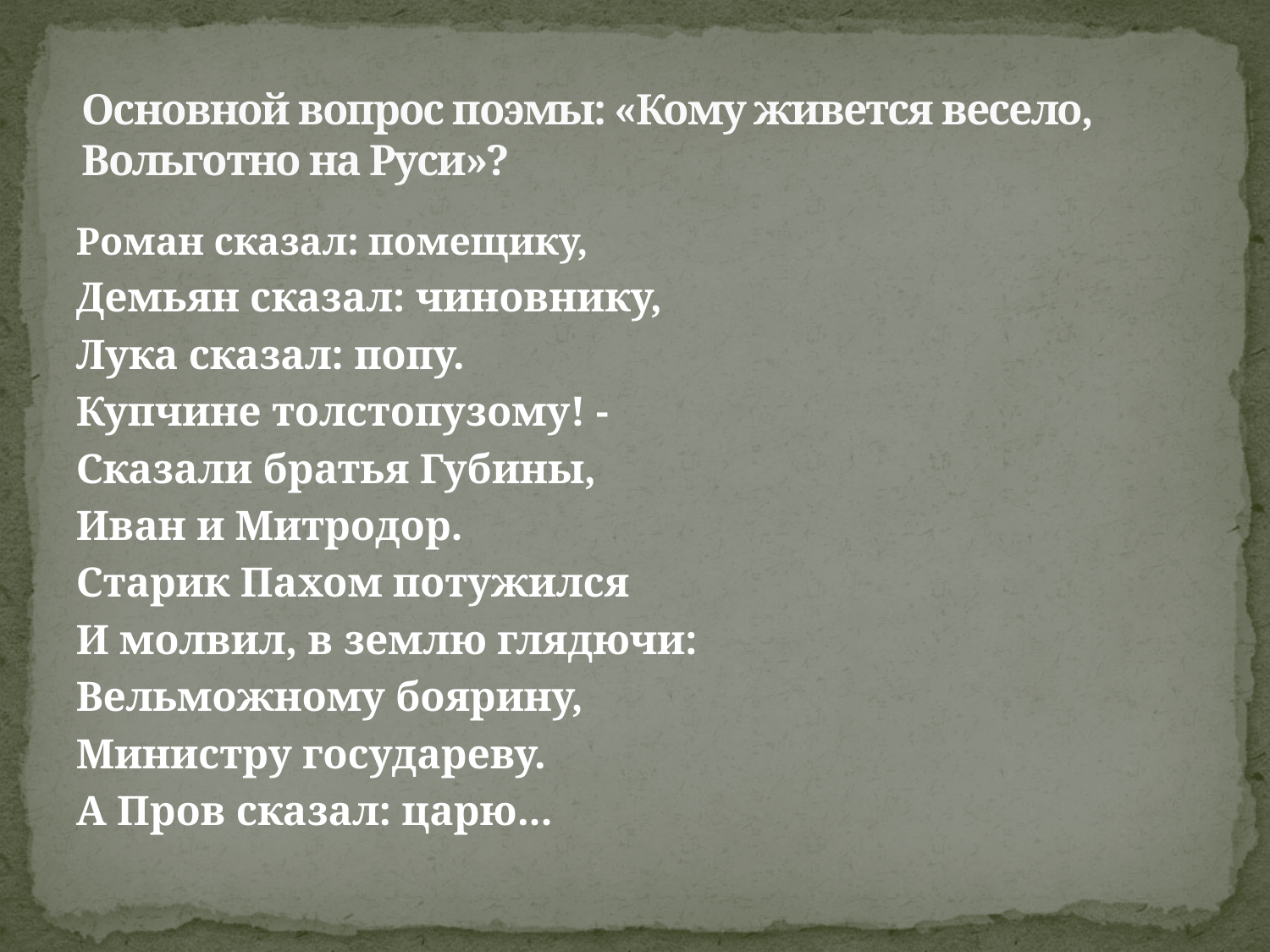

# Основной вопрос поэмы: «Кому живется весело, Вольготно на Руси»?
Роман сказал: помещику,
Демьян сказал: чиновнику,
Лука сказал: попу.
Купчине толстопузому! -
Сказали братья Губины,
Иван и Митродор.
Старик Пахом потужился
И молвил, в землю глядючи:
Вельможному боярину,
Министру государеву.
А Пров сказал: царю...